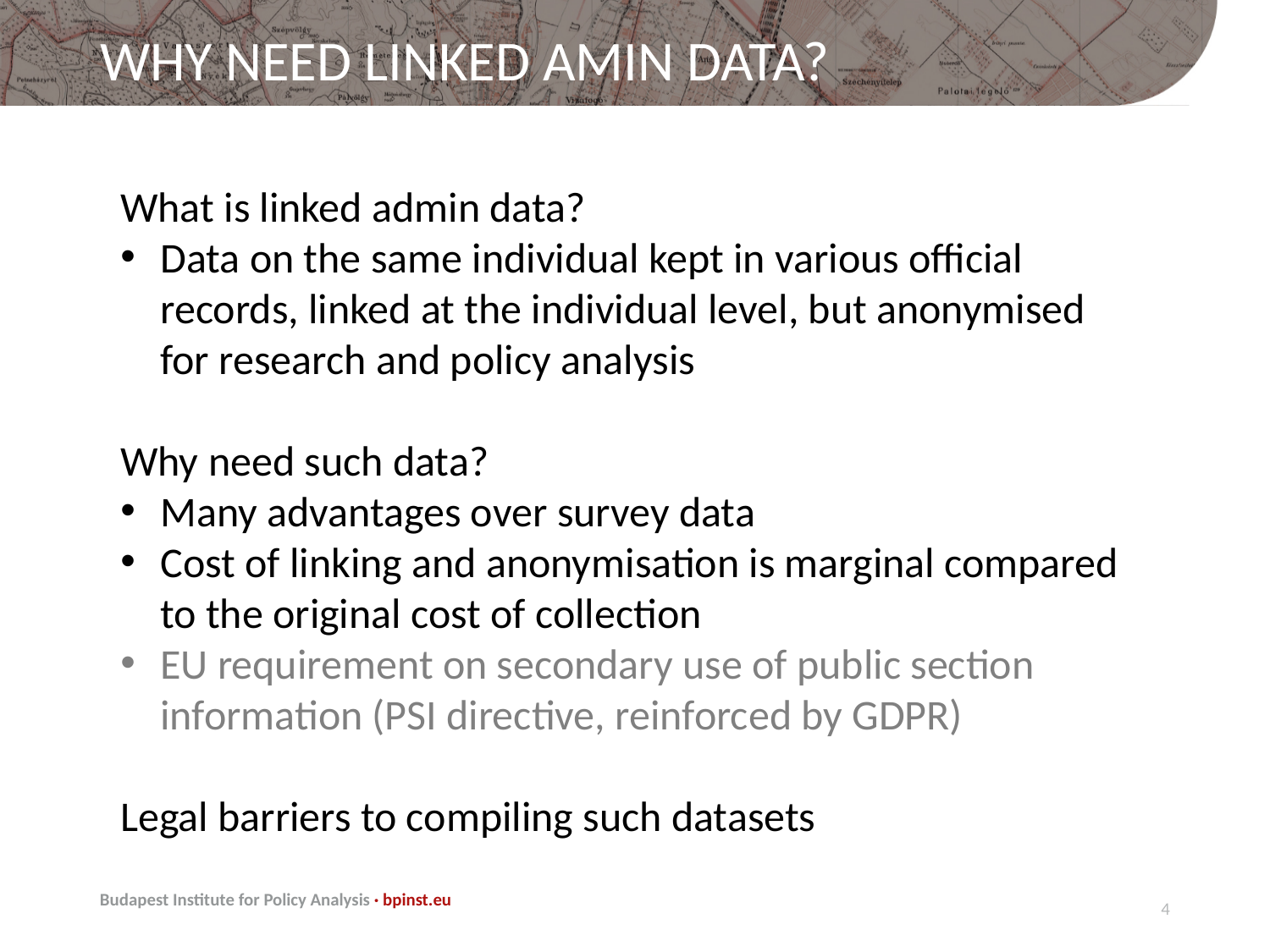

# Why need linked amin data?

What is linked admin data?
Data on the same individual kept in various official records, linked at the individual level, but anonymised for research and policy analysis

Why need such data?
Many advantages over survey data
Cost of linking and anonymisation is marginal compared to the original cost of collection
EU requirement on secondary use of public section information (PSI directive, reinforced by GDPR)

Legal barriers to compiling such datasets
4